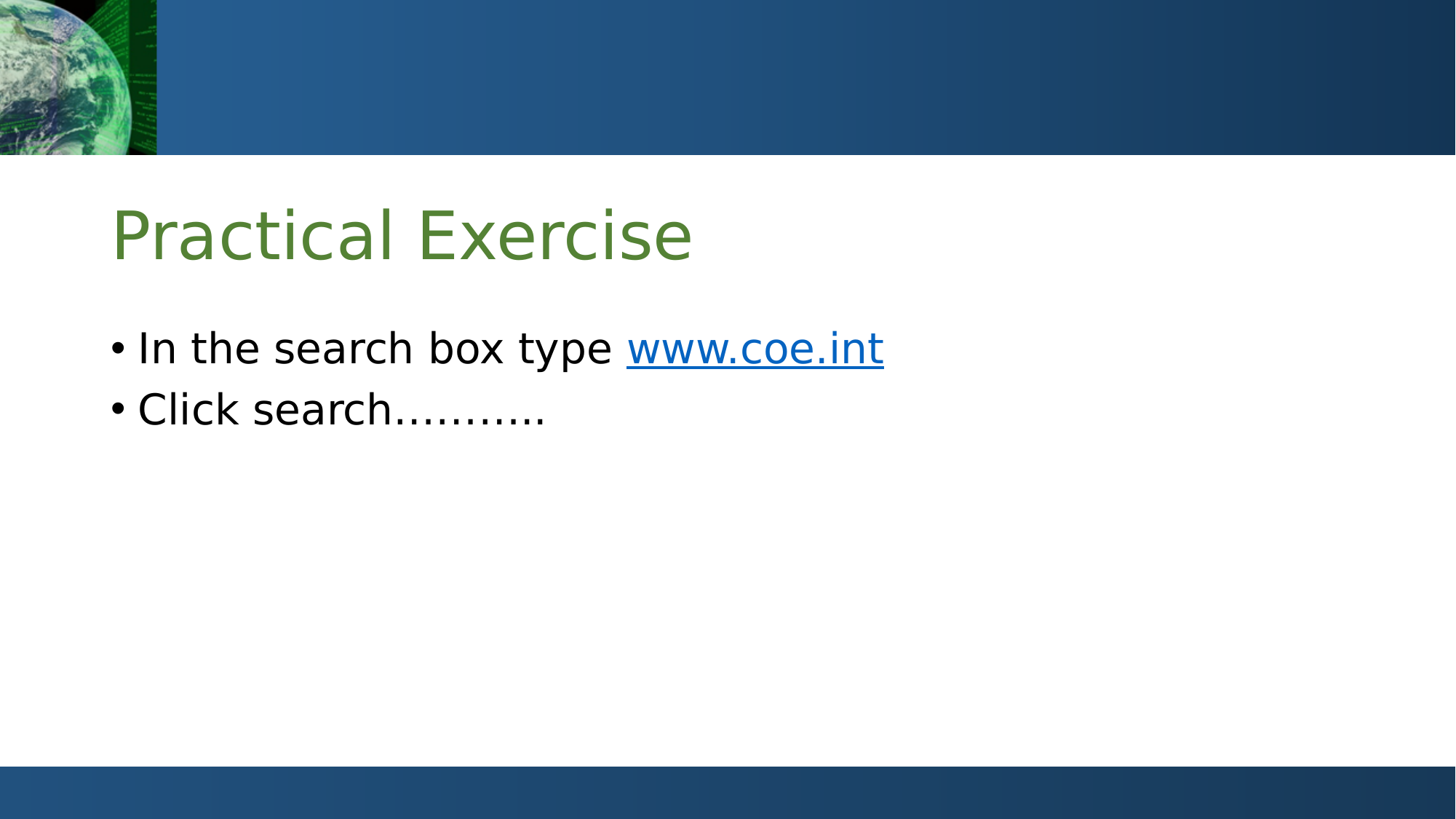

# Practical Exercise
In the search box type www.coe.int
Click search………..